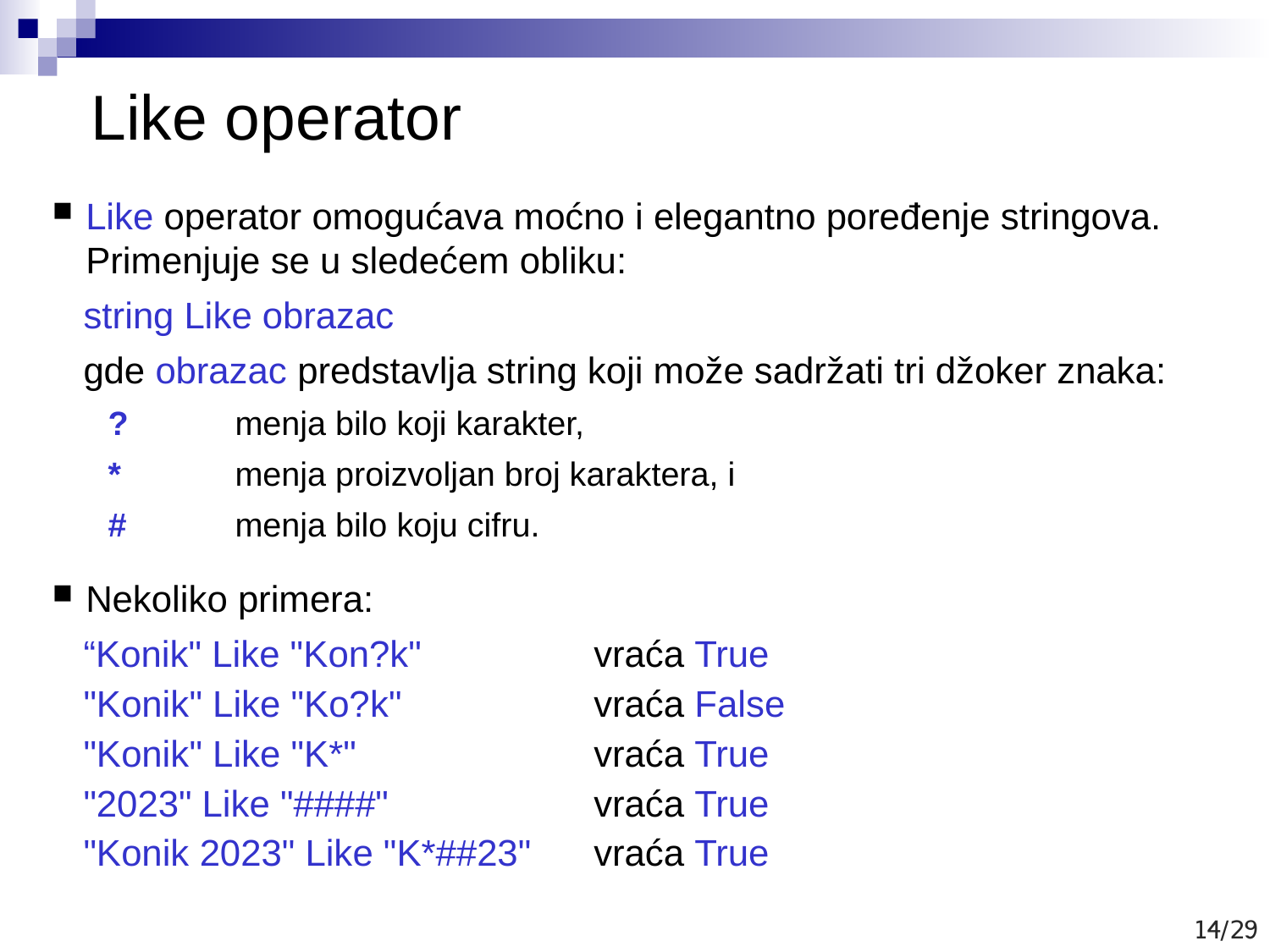

# Like operator
Like operator omogućava moćno i elegantno poređenje stringova. Primenjuje se u sledećem obliku:
   string Like obrazac
   gde obrazac predstavlja string koji može sadržati tri džoker znaka:
?	menja bilo koji karakter,
*	menja proizvoljan broj karaktera, i
#	menja bilo koju cifru.
Nekoliko primera:
   “Konik" Like "Kon?k"		vraća True
   "Konik" Like "Ko?k"		vraća False
   "Konik" Like "K*"		vraća True
   "2023" Like "####"		vraća True
   "Konik 2023" Like "K*##23"	vraća True
14/29